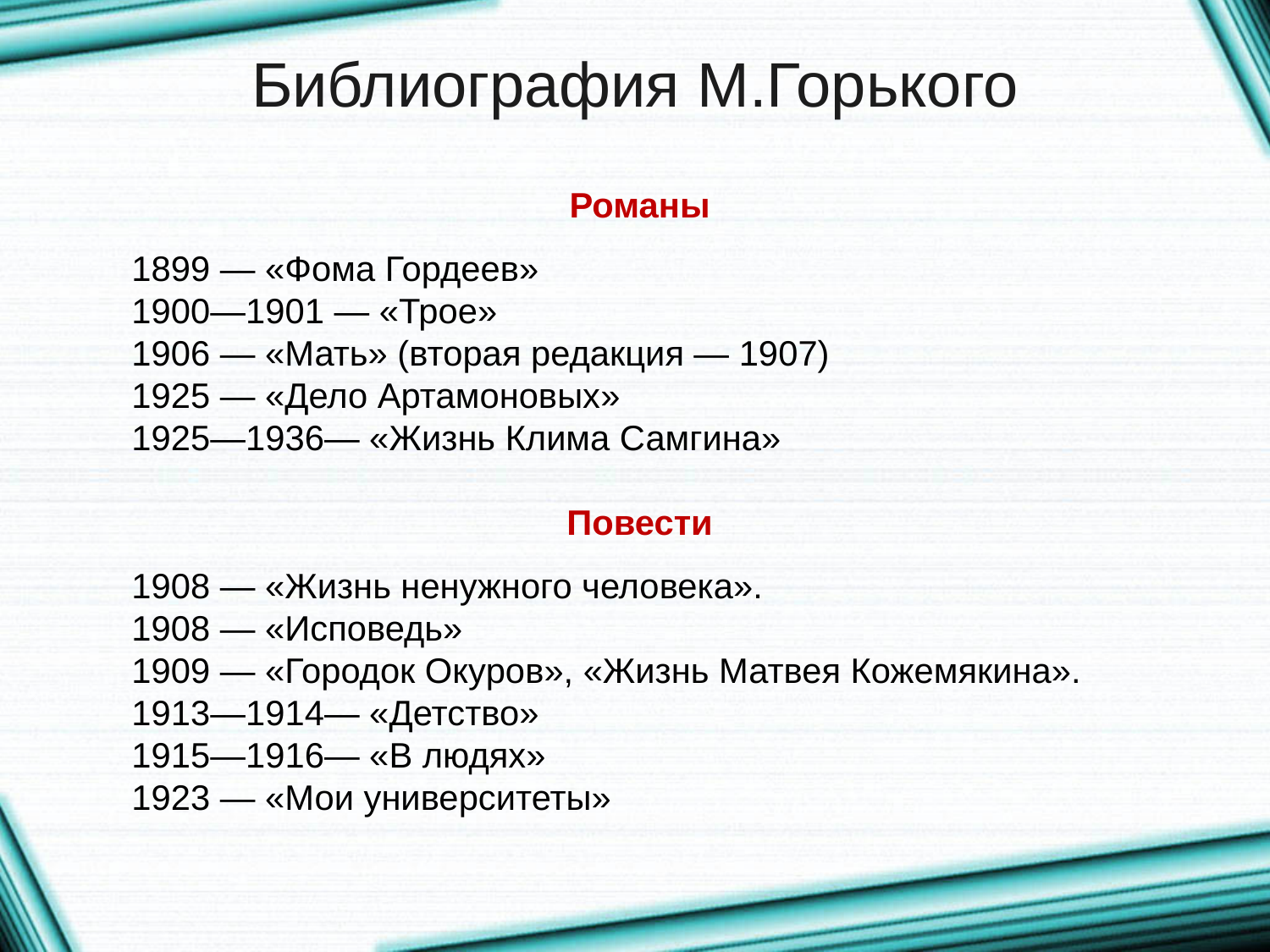

# Библиография М.Горького

Романы

1899 — «Фома Гордеев»
1900—1901 — «Трое»
1906 — «Мать» (вторая редакция — 1907)
1925 — «Дело Артамоновых»
1925—1936— «Жизнь Клима Самгина»

Повести

1908 — «Жизнь ненужного человека».
1908 — «Исповедь»
1909 — «Городок Окуров», «Жизнь Матвея Кожемякина».
1913—1914— «Детство»
1915—1916— «В людях»
1923 — «Мои университеты»